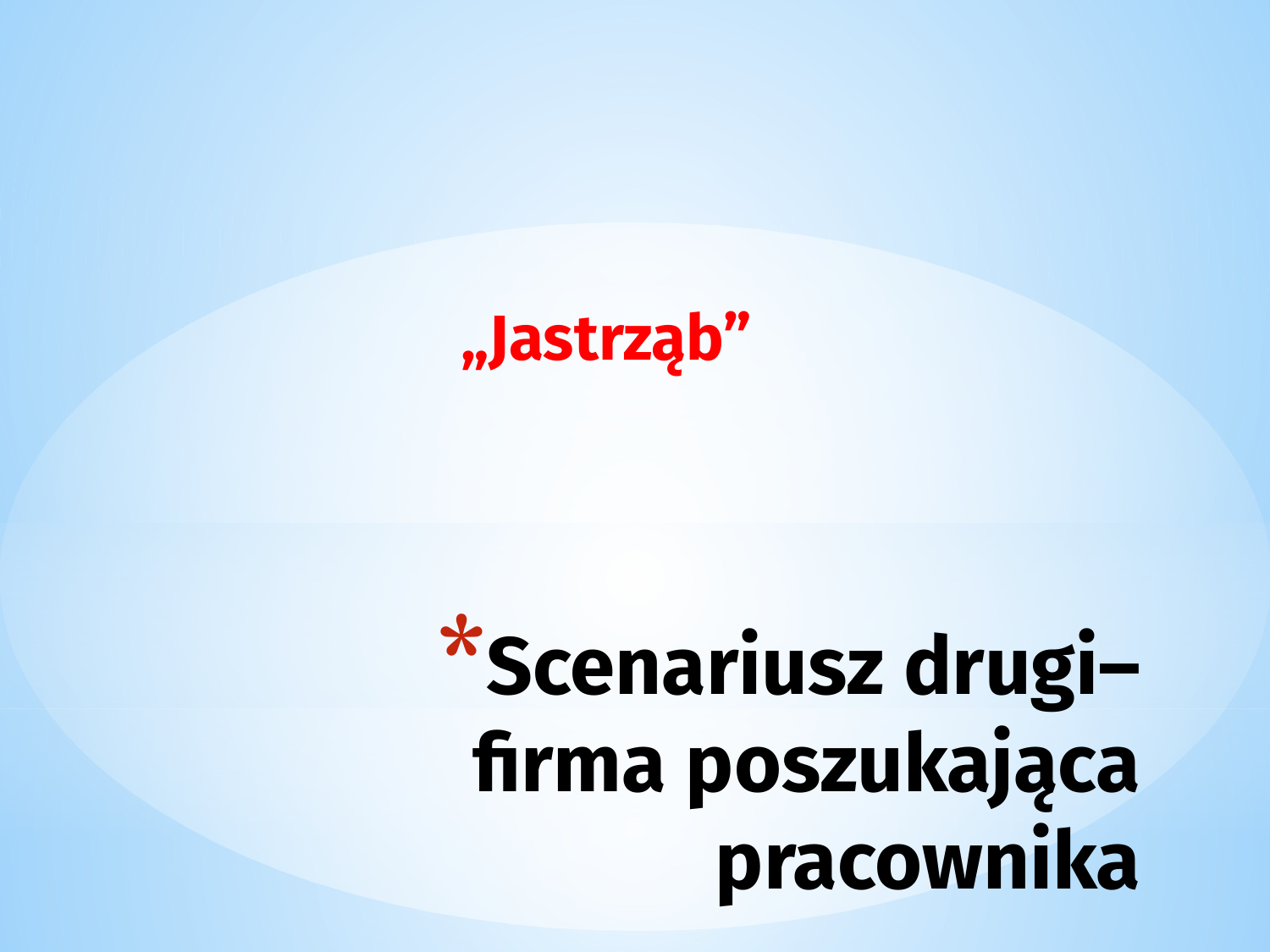

„Jastrząb”
# Scenariusz drugi– firma poszukająca pracownika